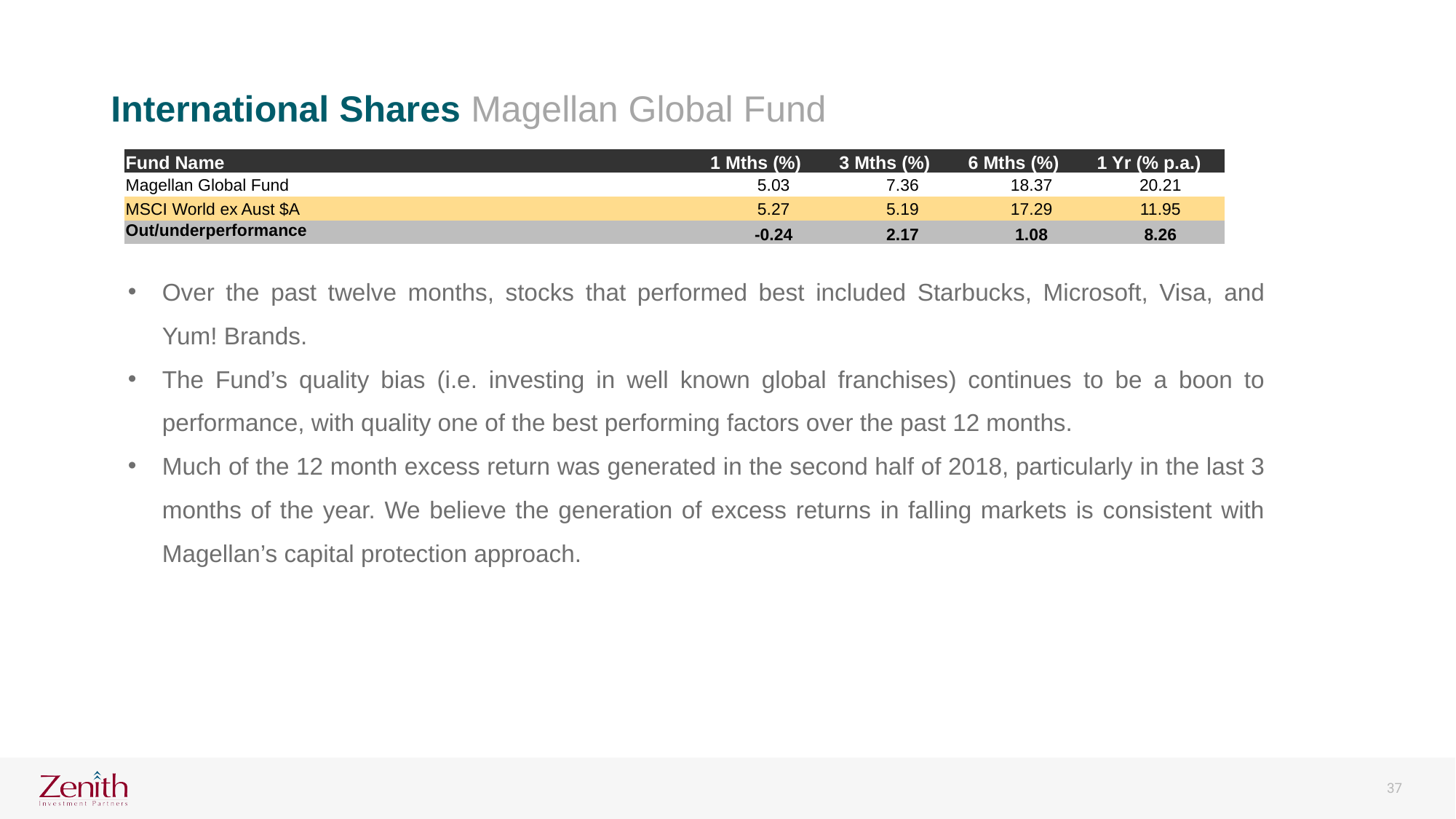

International Shares Magellan Global Fund
| Fund Name | 1 Mths (%) | 3 Mths (%) | 6 Mths (%) | 1 Yr (% p.a.) |
| --- | --- | --- | --- | --- |
| Magellan Global Fund | 5.03 | 7.36 | 18.37 | 20.21 |
| MSCI World ex Aust $A | 5.27 | 5.19 | 17.29 | 11.95 |
| Out/underperformance | -0.24 | 2.17 | 1.08 | 8.26 |
Over the past twelve months, stocks that performed best included Starbucks, Microsoft, Visa, and Yum! Brands.
The Fund’s quality bias (i.e. investing in well known global franchises) continues to be a boon to performance, with quality one of the best performing factors over the past 12 months.
Much of the 12 month excess return was generated in the second half of 2018, particularly in the last 3 months of the year. We believe the generation of excess returns in falling markets is consistent with Magellan’s capital protection approach.